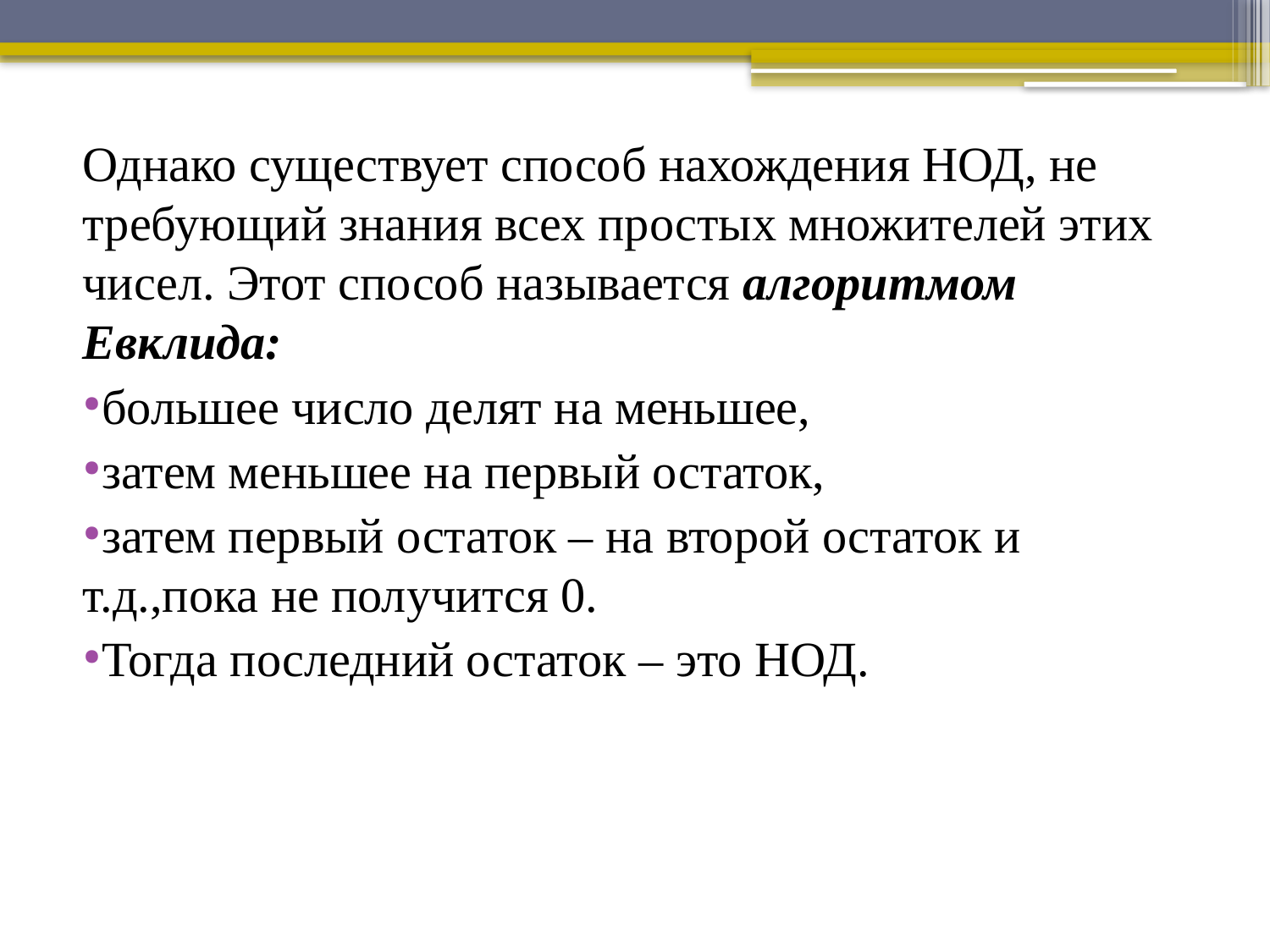

Однако существует способ нахождения НОД, не требующий знания всех простых множителей этих чисел. Этот способ называется алгоритмом Евклида:
большее число делят на меньшее,
затем меньшее на первый остаток,
затем первый остаток – на второй остаток и т.д.,пока не получится 0.
Тогда последний остаток – это НОД.